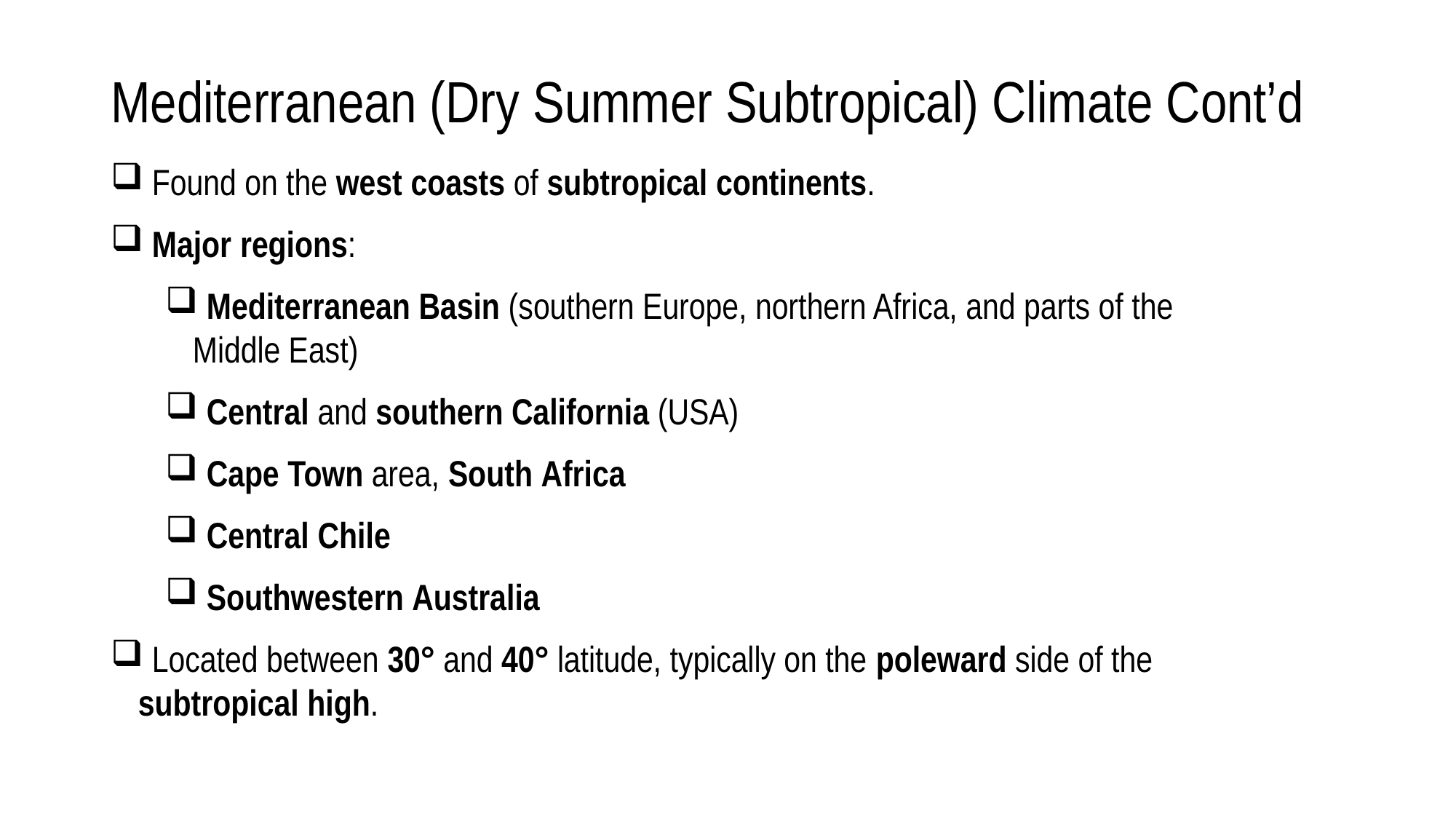

# Mediterranean (Dry Summer Subtropical) Climate Cont’d
 Found on the west coasts of subtropical continents.
 Major regions:
 Mediterranean Basin (southern Europe, northern Africa, and parts of the Middle East)
 Central and southern California (USA)
 Cape Town area, South Africa
 Central Chile
 Southwestern Australia
 Located between 30° and 40° latitude, typically on the poleward side of the subtropical high.